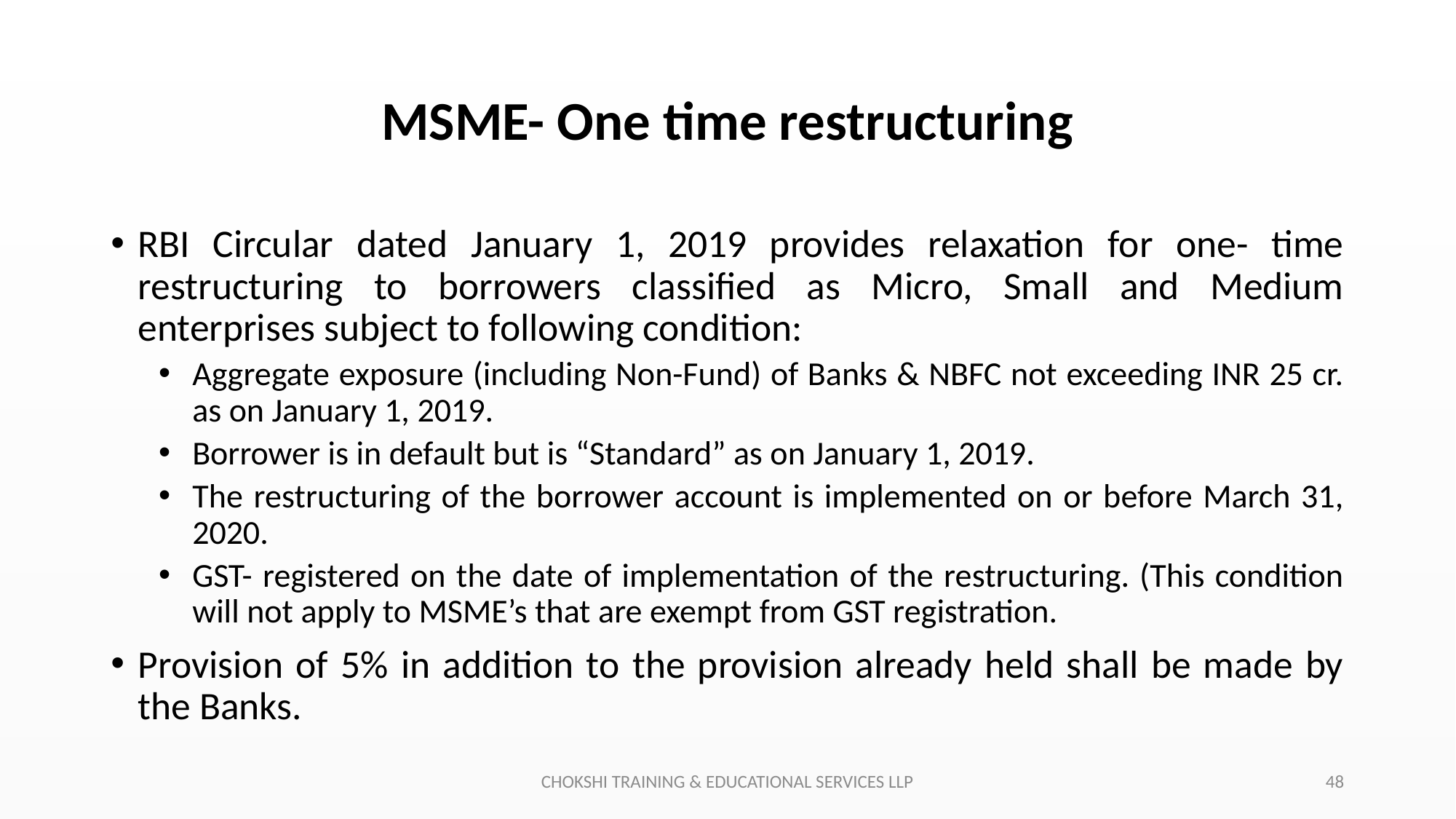

# MSME- One time restructuring
RBI Circular dated January 1, 2019 provides relaxation for one- time restructuring to borrowers classified as Micro, Small and Medium enterprises subject to following condition:
Aggregate exposure (including Non-Fund) of Banks & NBFC not exceeding INR 25 cr. as on January 1, 2019.
Borrower is in default but is “Standard” as on January 1, 2019.
The restructuring of the borrower account is implemented on or before March 31, 2020.
GST- registered on the date of implementation of the restructuring. (This condition will not apply to MSME’s that are exempt from GST registration.
Provision of 5% in addition to the provision already held shall be made by the Banks.

CHOKSHI TRAINING & EDUCATIONAL SERVICES LLP
48